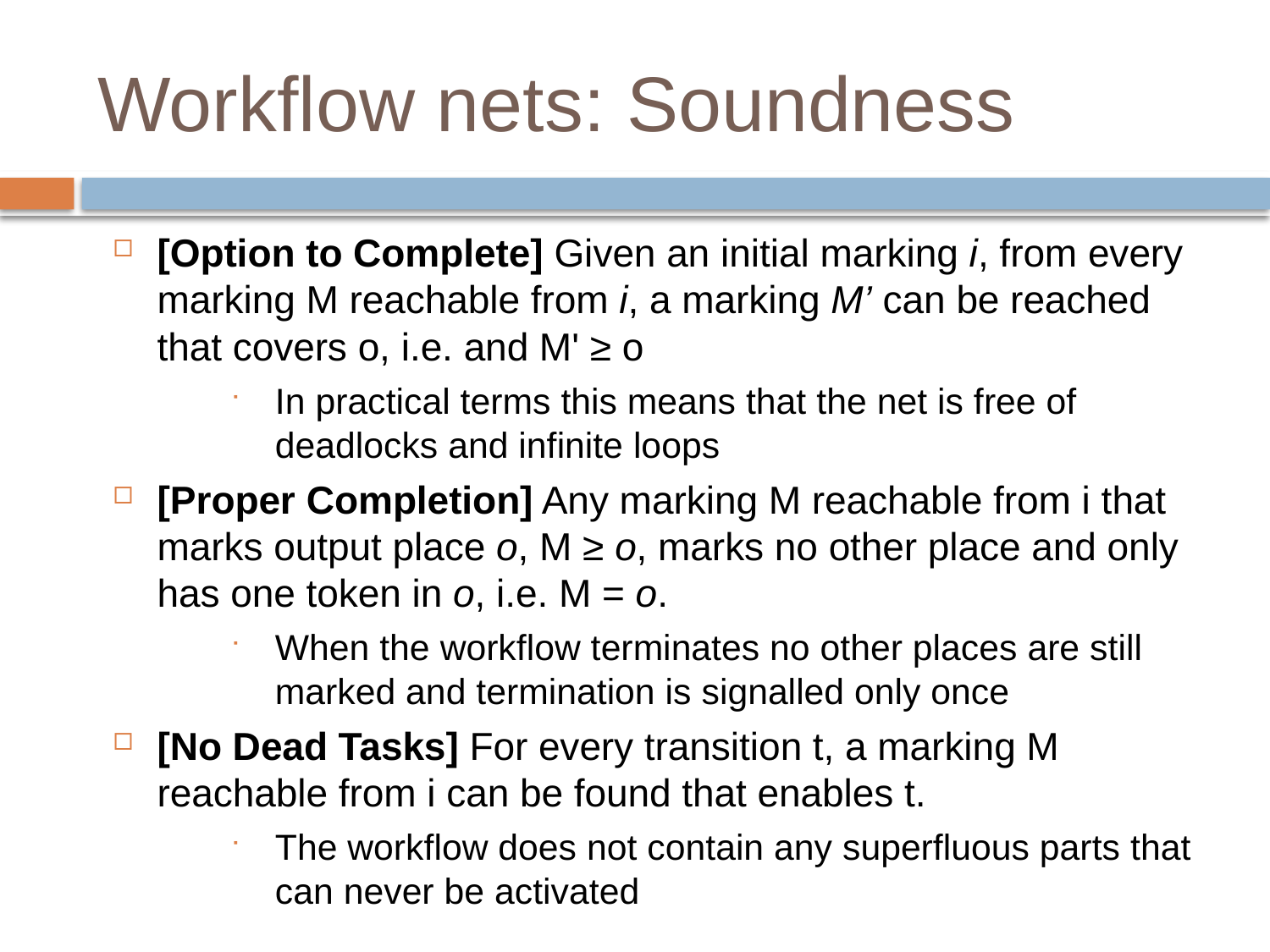

# Workflow nets: Soundness
[Option to Complete] Given an initial marking i, from every marking M reachable from i, a marking M’ can be reached that covers o, i.e. and M' ≥ o
In practical terms this means that the net is free of deadlocks and infinite loops
[Proper Completion] Any marking M reachable from i that marks output place o, M ≥ o, marks no other place and only has one token in o, i.e. M = o.
When the workflow terminates no other places are still marked and termination is signalled only once
[No Dead Tasks] For every transition t, a marking M reachable from i can be found that enables t.
The workflow does not contain any superfluous parts that can never be activated